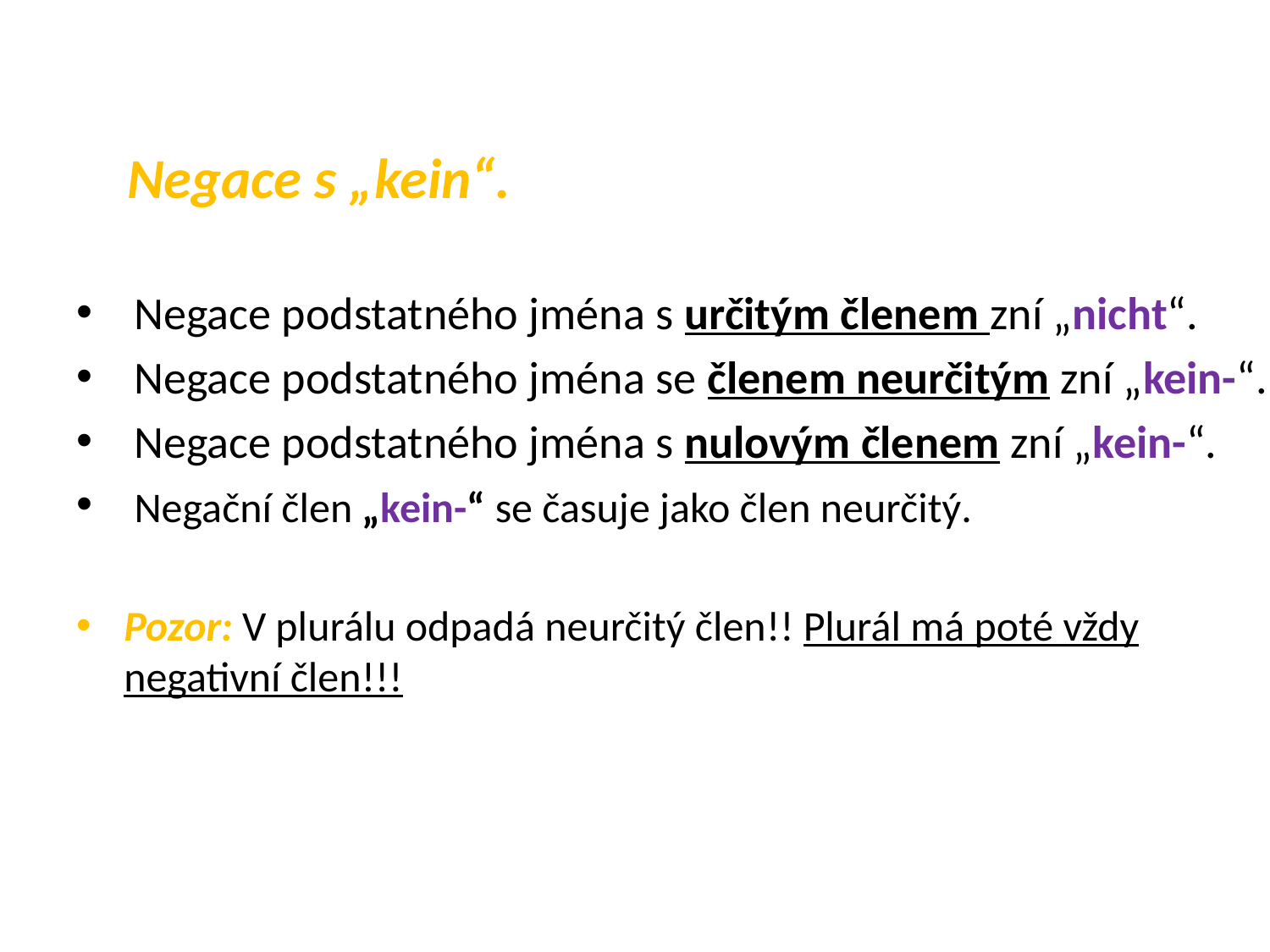

Negace s „kein“.

 Negace podstatného jména s určitým členem zní „nicht“.
 Negace podstatného jména se členem neurčitým zní „kein-“.
 Negace podstatného jména s nulovým členem zní „kein-“.
 Negační člen „kein-“ se časuje jako člen neurčitý.

Pozor: V plurálu odpadá neurčitý člen!! Plurál má poté vždy negativní člen!!!